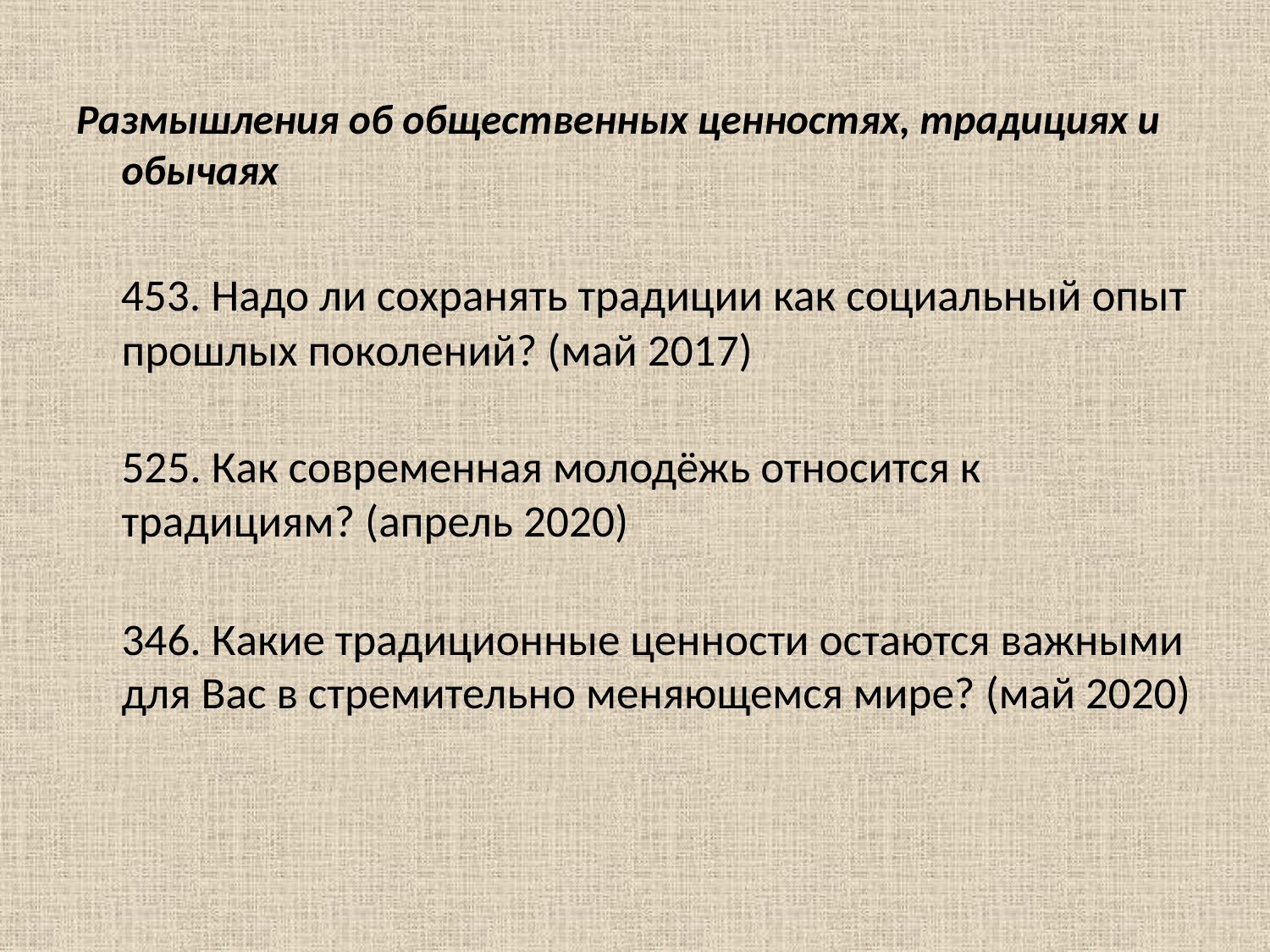

#
Размышления об общественных ценностях, традициях и обычаях

    453. Надо ли сохранять традиции как социальный опыт прошлых поколений? (май 2017)
525. Как современная молодёжь относится к традициям? (апрель 2020)
346. Какие традиционные ценности остаются важными для Вас в стремительно меняющемся мире? (май 2020)